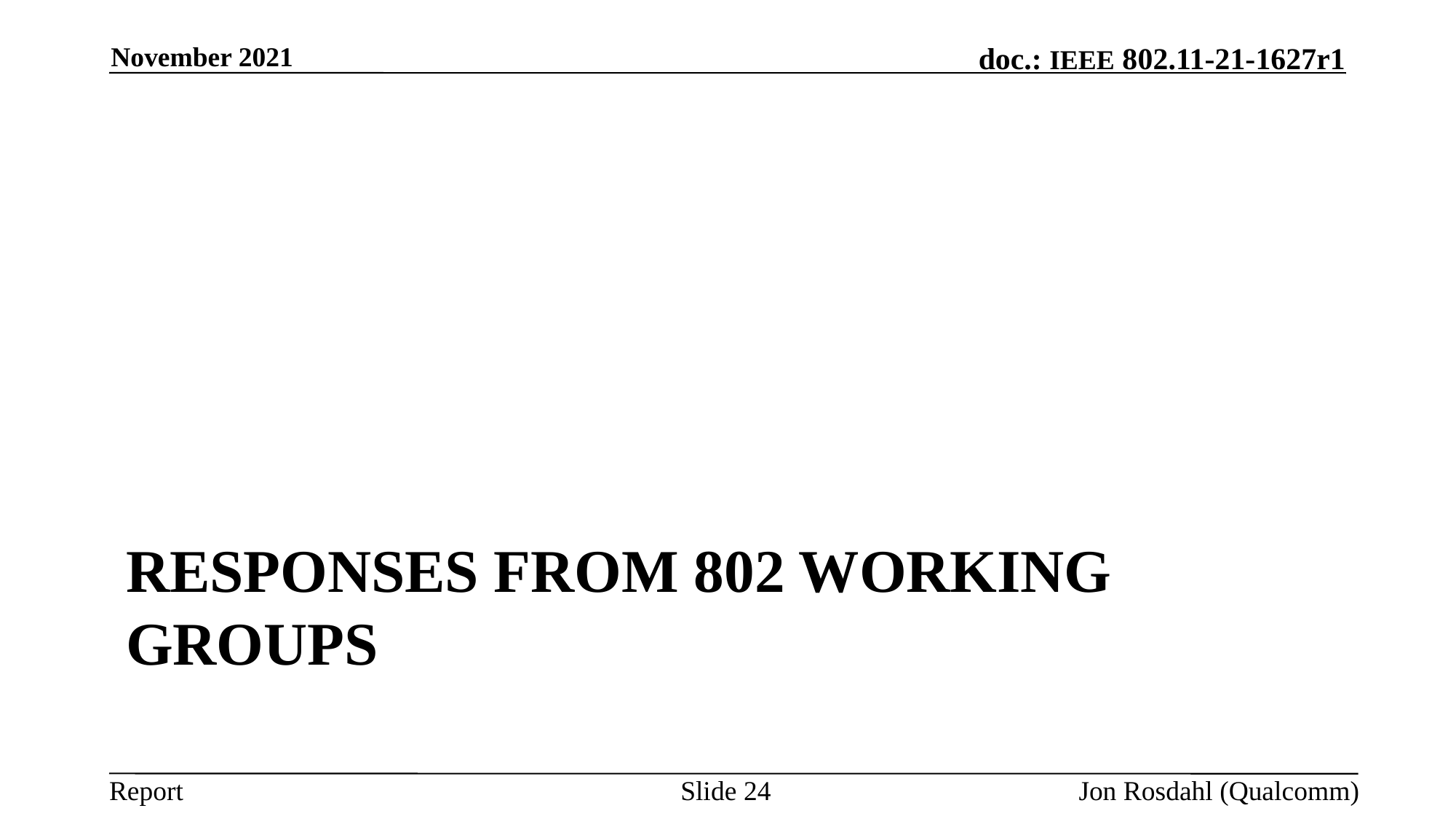

November 2021

# Responses from 802 Working Groups
Slide 24
Jon Rosdahl (Qualcomm)